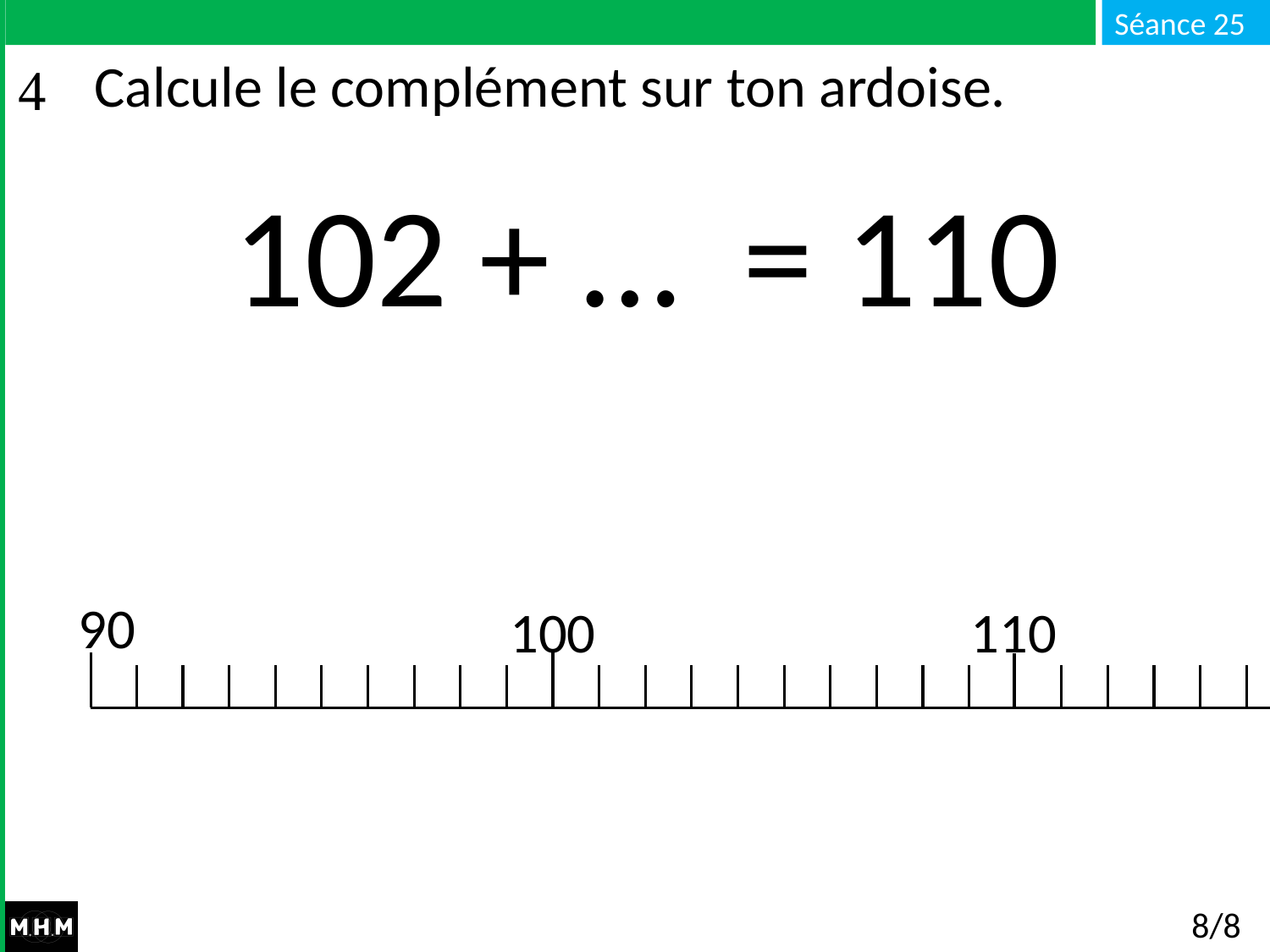

# Calcule le complément sur ton ardoise.
102 + …  = 110
90
100
110
8/8